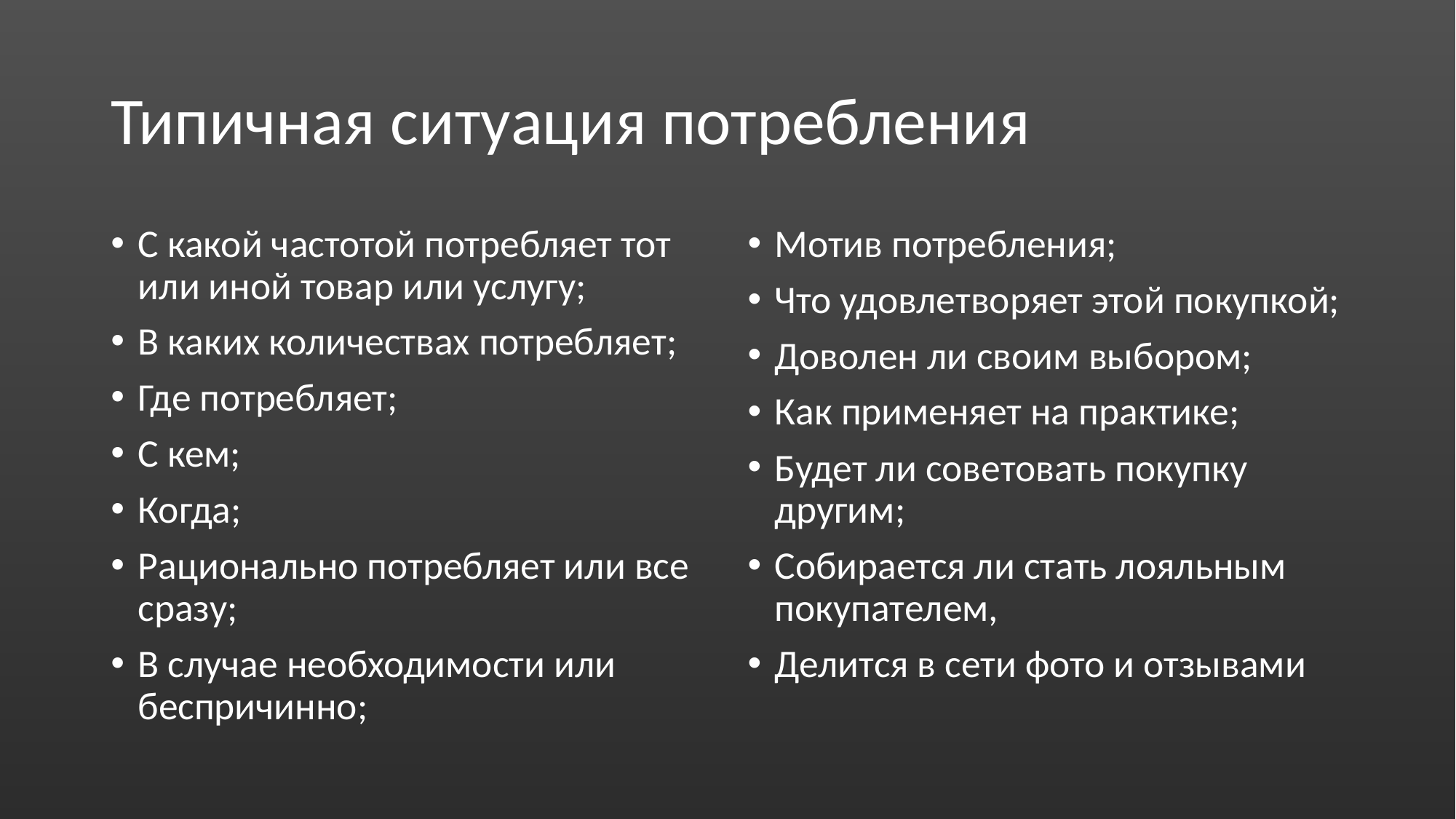

# Типичная ситуация потребления
С какой частотой потребляет тот или иной товар или услугу;
В каких количествах потребляет;
Где потребляет;
С кем;
Когда;
Рационально потребляет или все сразу;
В случае необходимости или беспричинно;

Мотив потребления;
Что удовлетворяет этой покупкой;
Доволен ли своим выбором;
Как применяет на практике;
Будет ли советовать покупку другим;
Собирается ли стать лояльным покупателем,
Делится в сети фото и отзывами